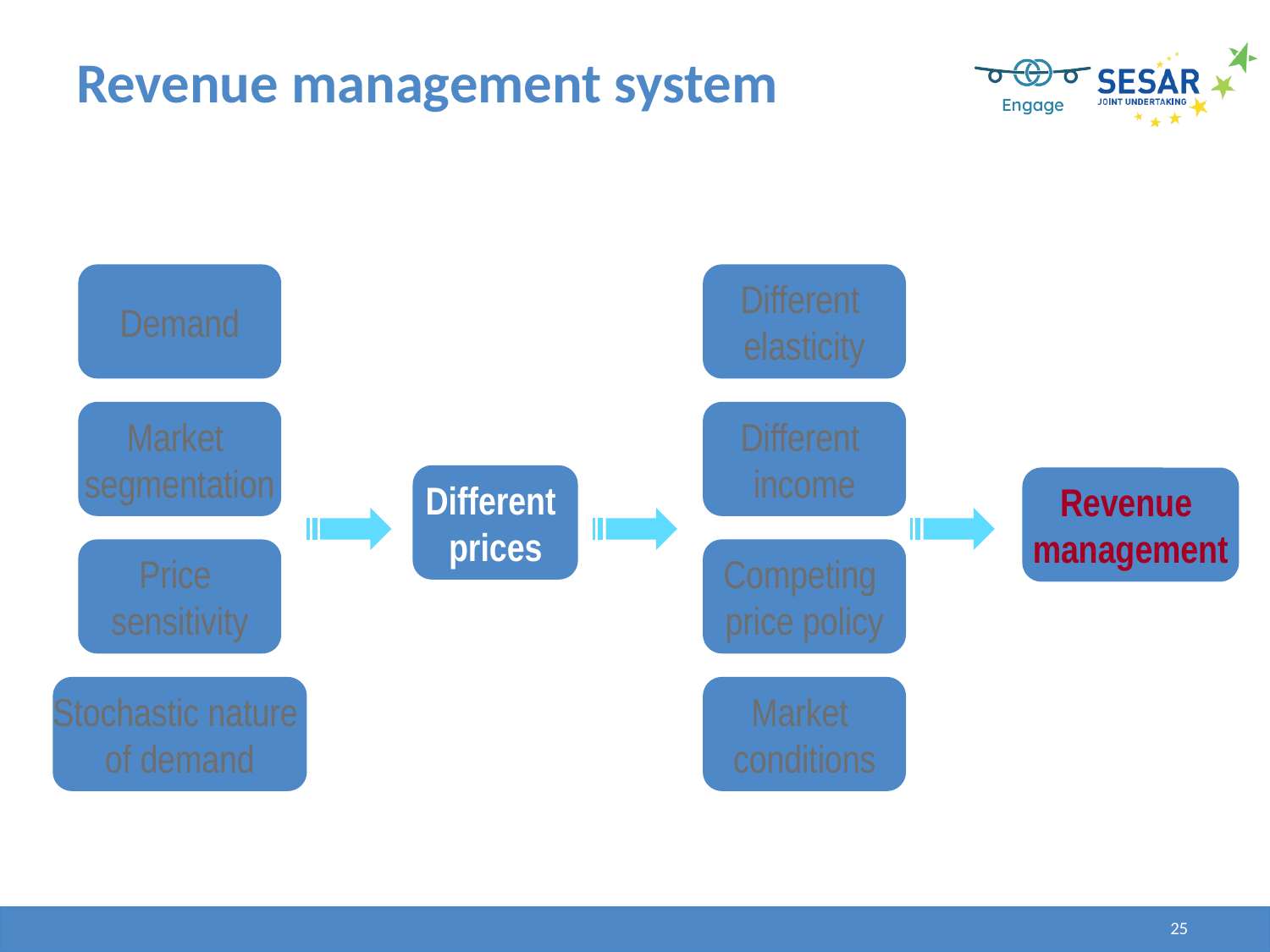

# Revenue management system
Demand
Different
elasticity
Market
segmentation
Different
income
Different
prices
Revenue
management

Price
sensitivity
Competing
price policy
Stochastic nature
of demand
Market
conditions
25